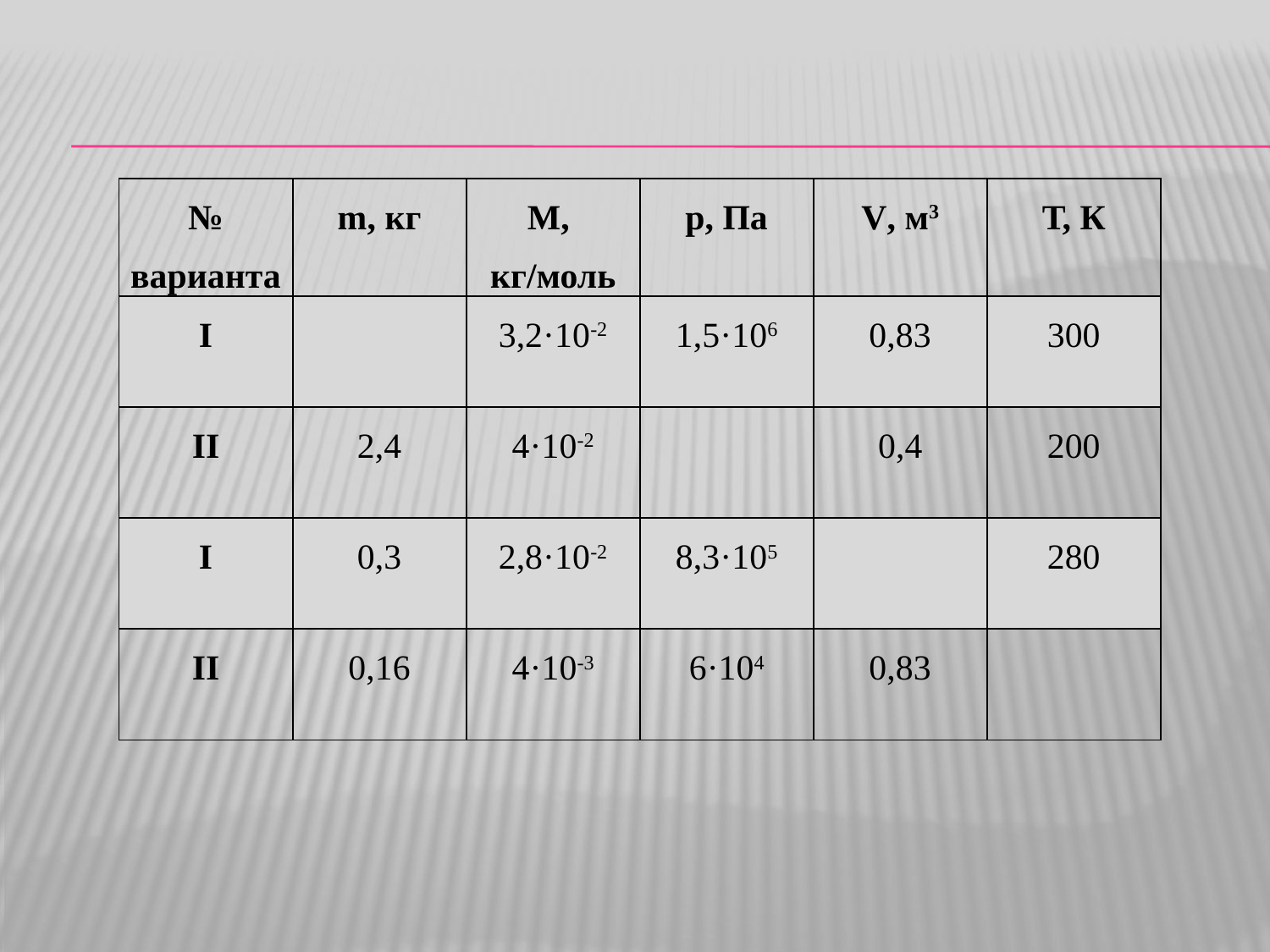

| № варианта | m, кг | М, кг/моль | р, Па | V, м3 | Т, К |
| --- | --- | --- | --- | --- | --- |
| I |  | 3,2·10-2 | 1,5·106 | 0,83 | 300 |
| II | 2,4 | 4·10-2 |  | 0,4 | 200 |
| I | 0,3 | 2,8·10-2 | 8,3·105 |  | 280 |
| II | 0,16 | 4·10-3 | 6·104 | 0,83 |  |